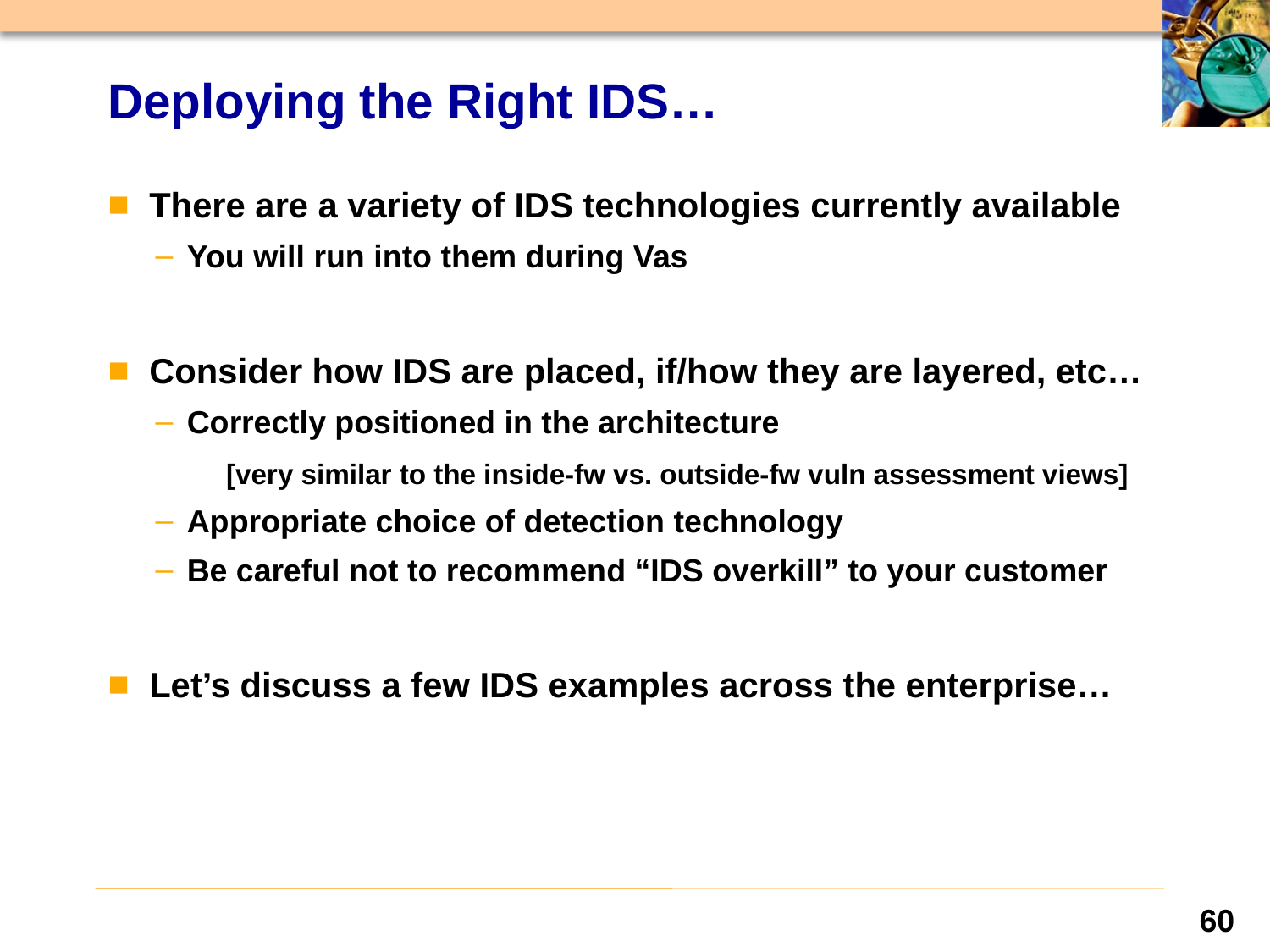

# Deploying the Right IDS…
 There are a variety of IDS technologies currently available
You will run into them during Vas

 Consider how IDS are placed, if/how they are layered, etc…
Correctly positioned in the architecture
	     [very similar to the inside-fw vs. outside-fw vuln assessment views]
Appropriate choice of detection technology
Be careful not to recommend “IDS overkill” to your customer

 Let’s discuss a few IDS examples across the enterprise…